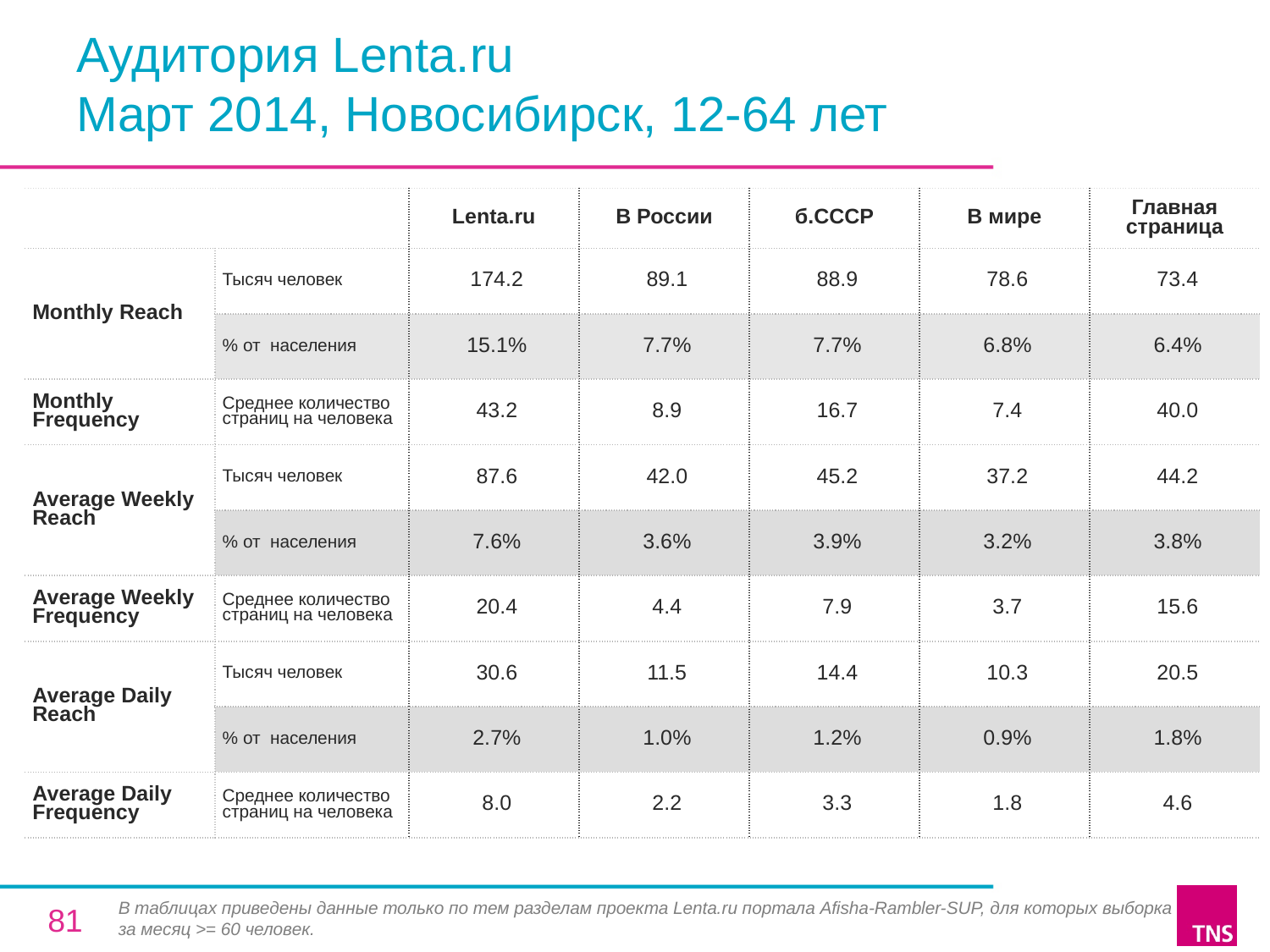

# Аудитория Lenta.ru Март 2014, Новосибирск, 12-64 лет
|  |  | Lenta.ru | В России | б.СССР | В мире | Главная страница |
| --- | --- | --- | --- | --- | --- | --- |
| Monthly Reach | Тысяч человек | 174.2 | 89.1 | 88.9 | 78.6 | 73.4 |
|  | % от населения | 15.1% | 7.7% | 7.7% | 6.8% | 6.4% |
| Monthly Frequency | Среднее количество страниц на человека | 43.2 | 8.9 | 16.7 | 7.4 | 40.0 |
| Average Weekly Reach | Тысяч человек | 87.6 | 42.0 | 45.2 | 37.2 | 44.2 |
|  | % от населения | 7.6% | 3.6% | 3.9% | 3.2% | 3.8% |
| Average Weekly Frequency | Среднее количество страниц на человека | 20.4 | 4.4 | 7.9 | 3.7 | 15.6 |
| Average Daily Reach | Тысяч человек | 30.6 | 11.5 | 14.4 | 10.3 | 20.5 |
|  | % от населения | 2.7% | 1.0% | 1.2% | 0.9% | 1.8% |
| Average Daily Frequency | Среднее количество страниц на человека | 8.0 | 2.2 | 3.3 | 1.8 | 4.6 |
В таблицах приведены данные только по тем разделам проекта Lenta.ru портала Afisha-Rambler-SUP, для которых выборка за месяц >= 60 человек.
81